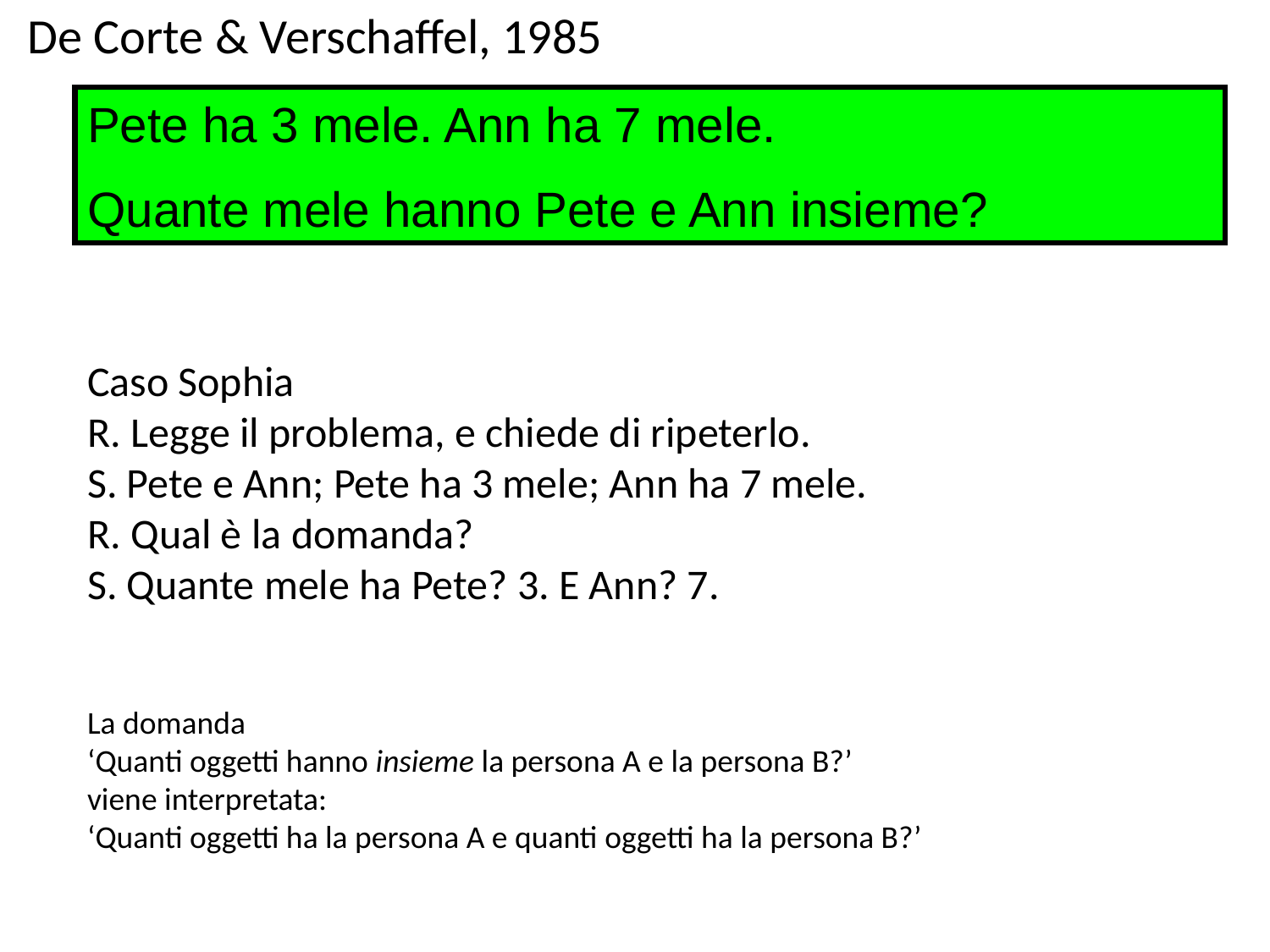

De Corte & Verschaffel, 1985
Pete ha 3 mele. Ann ha 7 mele.
Quante mele hanno Pete e Ann insieme?
Caso Sophia
R. Legge il problema, e chiede di ripeterlo.
S. Pete e Ann; Pete ha 3 mele; Ann ha 7 mele.
R. Qual è la domanda?
S. Quante mele ha Pete? 3. E Ann? 7.
La domanda
‘Quanti oggetti hanno insieme la persona A e la persona B?’
viene interpretata:
‘Quanti oggetti ha la persona A e quanti oggetti ha la persona B?’